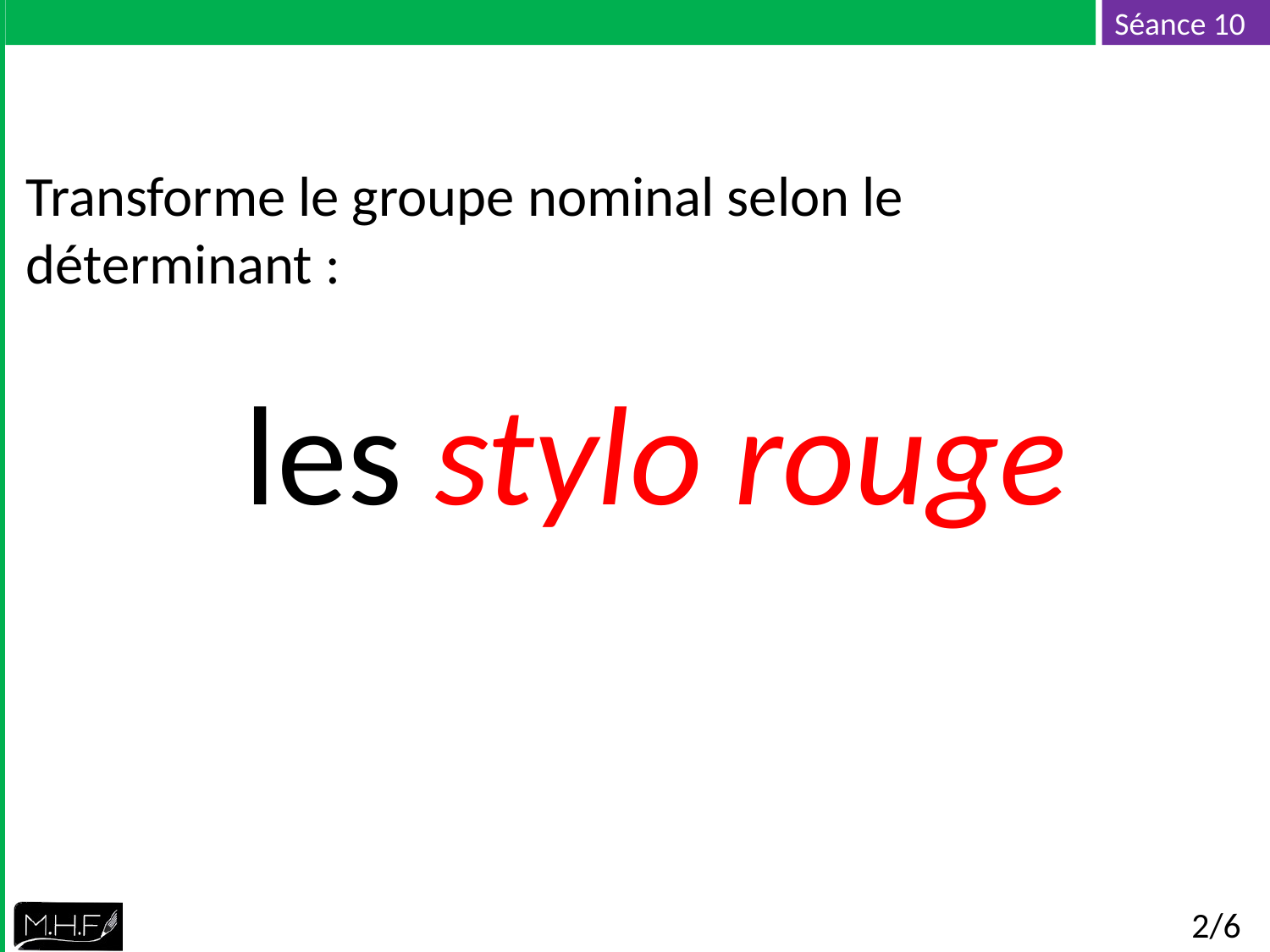

Transforme le groupe nominal selon le déterminant :
les stylo rouge
2/6